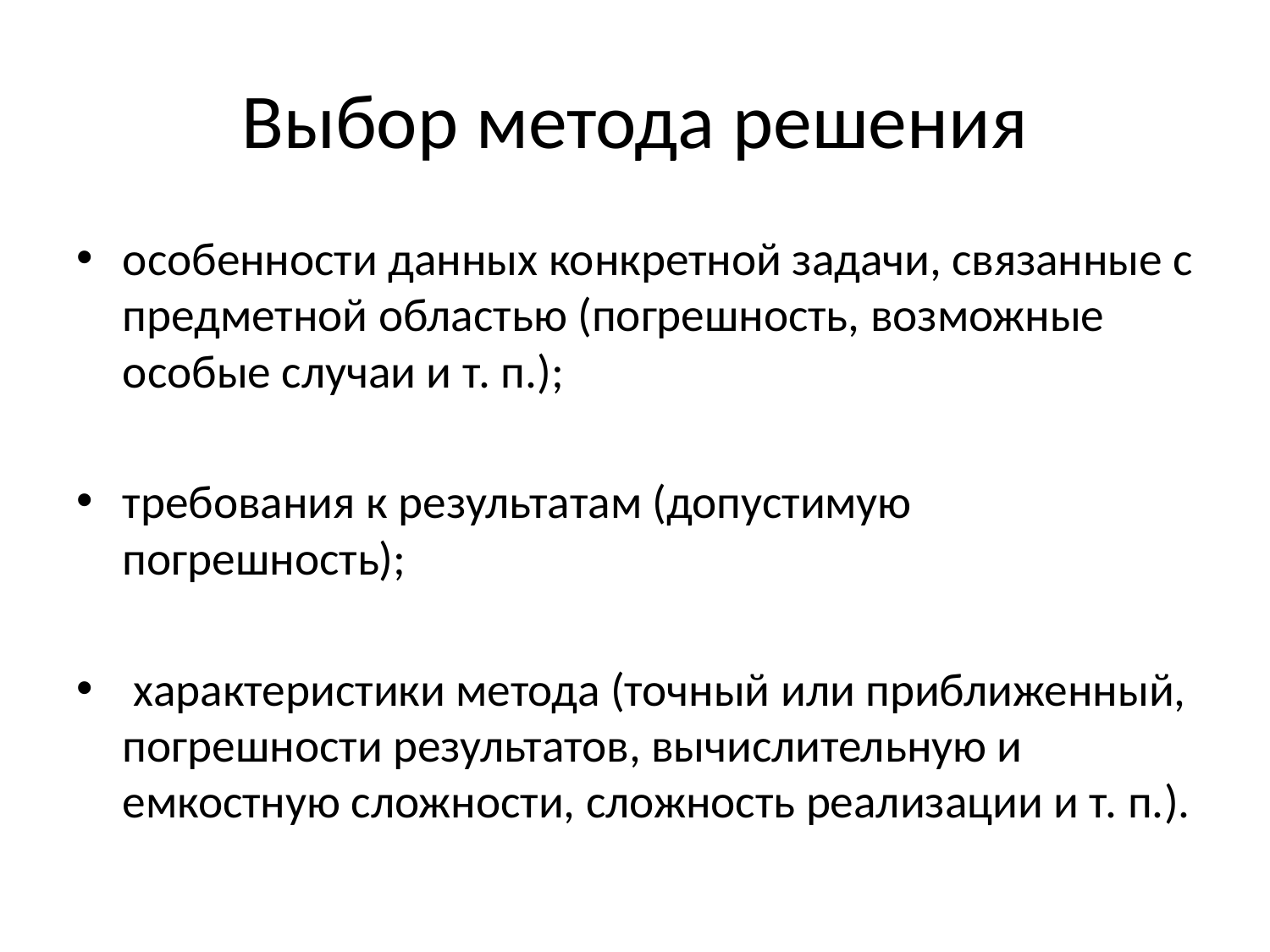

# Выбор метода решения
особенности данных конкретной задачи, связанные с предметной областью (погрешность, возможные особые случаи и т. п.);

требования к результатам (допустимую погрешность);

 характеристики метода (точный или приближенный, погрешности результатов, вычислительную и емкостную сложности, сложность реализации и т. п.).